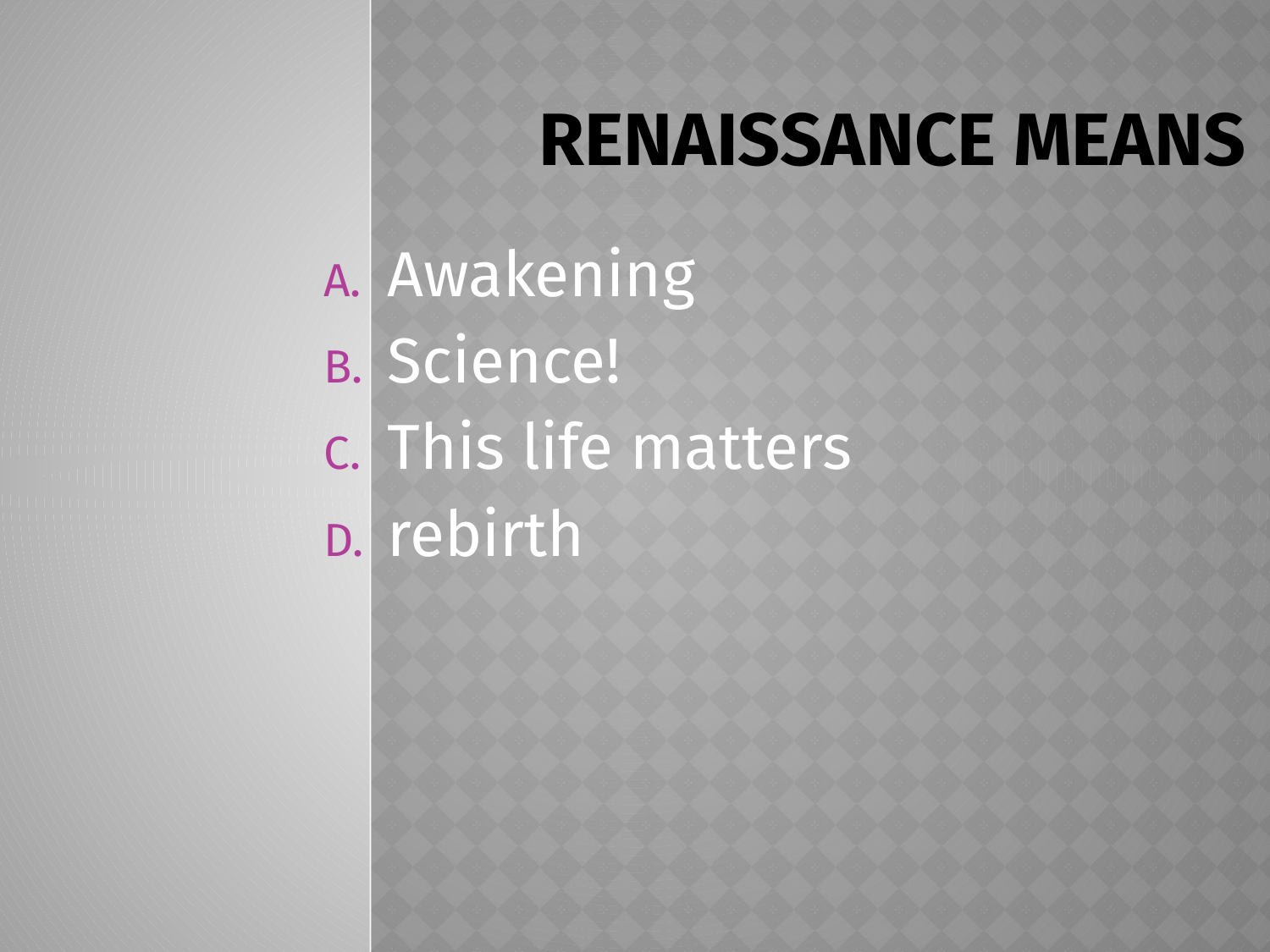

# Renaissance means
Awakening
Science!
This life matters
rebirth